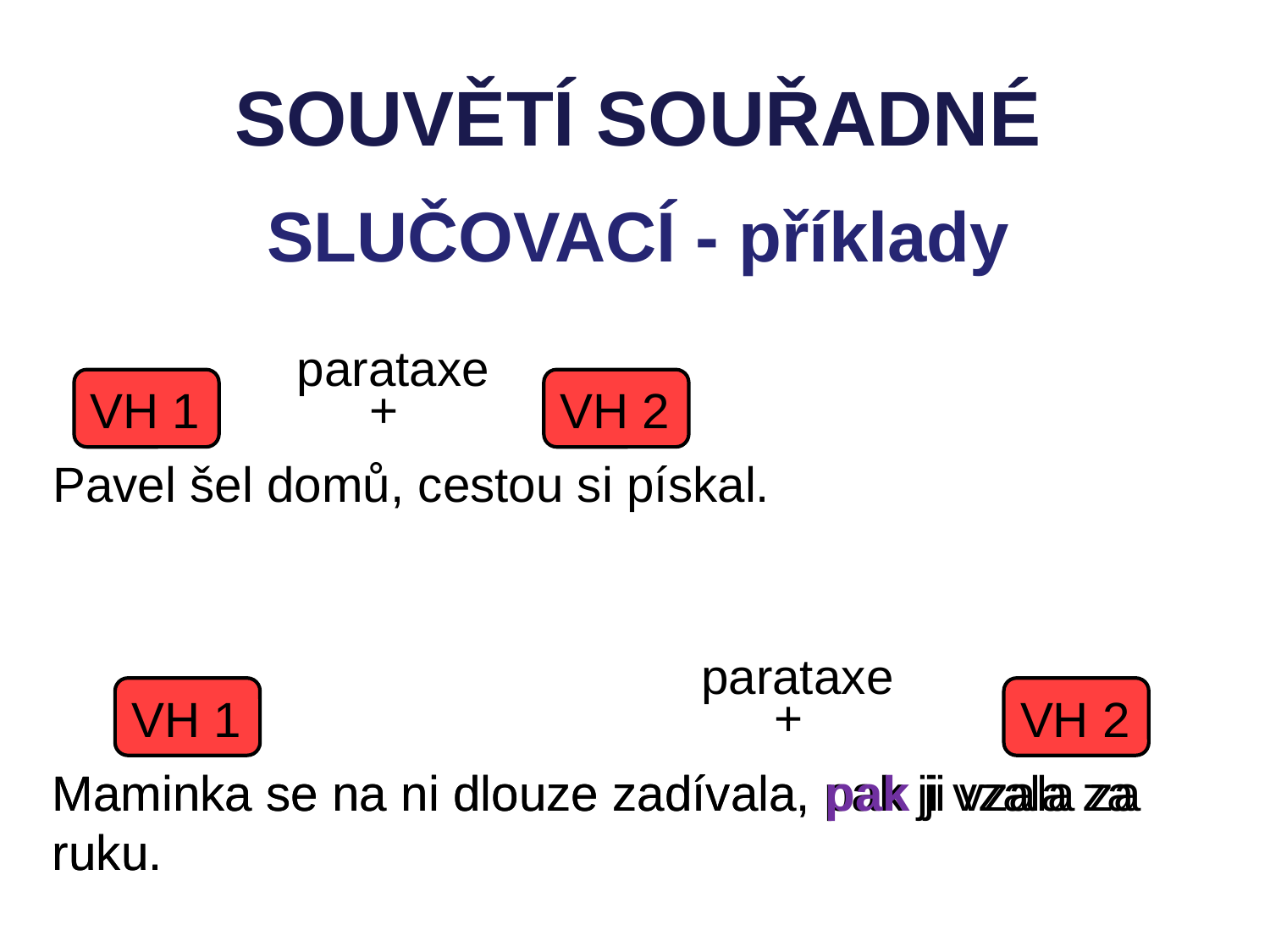

SOUVĚTÍ SOUŘADNÉ
SLUČOVACÍ - příklady
parataxe
VH 1
VH 2
+
Pavel šel domů, cestou si pískal.
parataxe
VH 1
VH 2
+
Maminka se na ni dlouze zadívala, pak ji vzala za ruku.
Maminka se na ni dlouze zadívala, pak ji vzala za ruku.